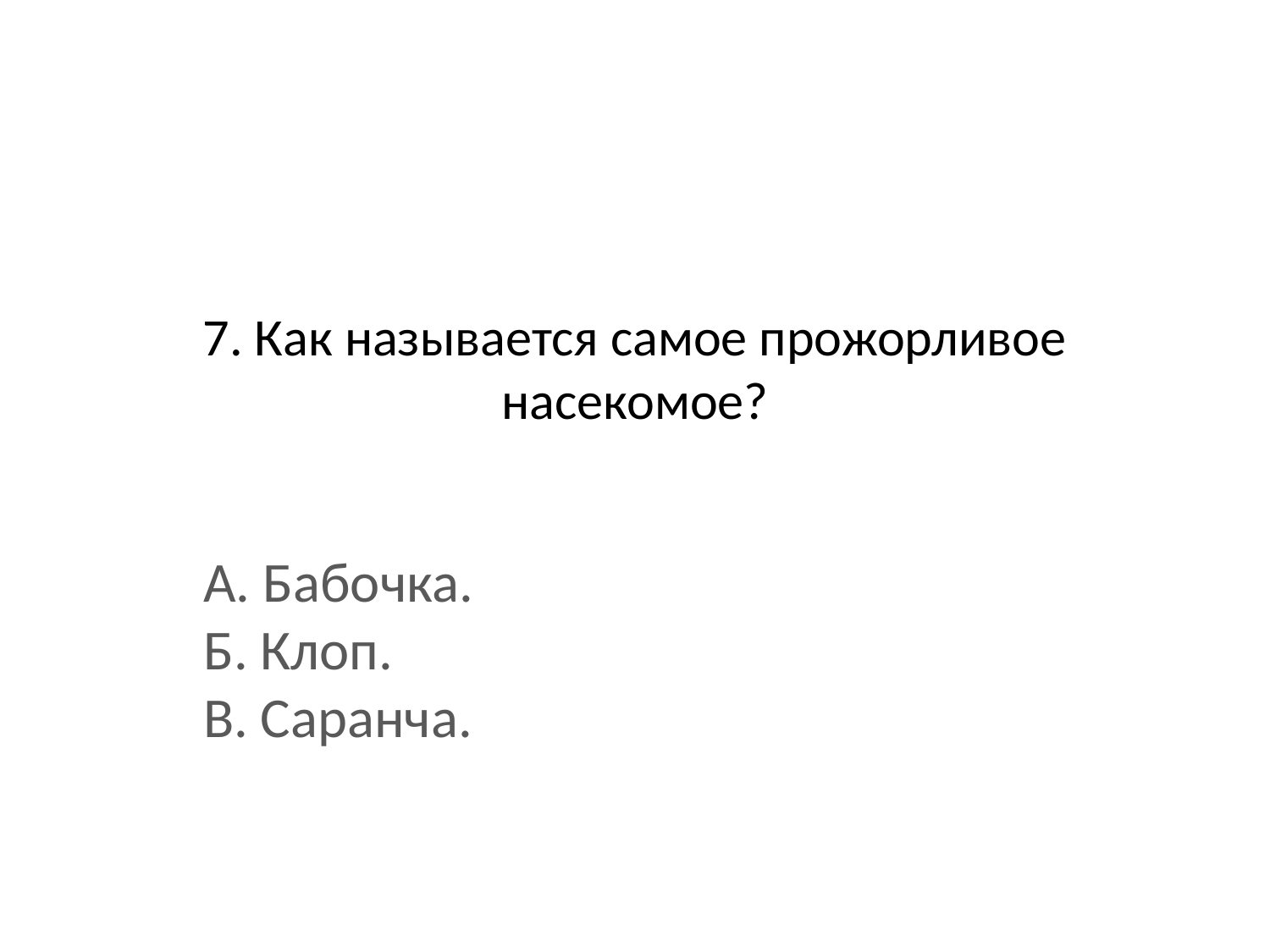

# 7. Как называется самое прожорливое насекомое?
A. Бабочка.
Б. Клоп.
B. Саранча.